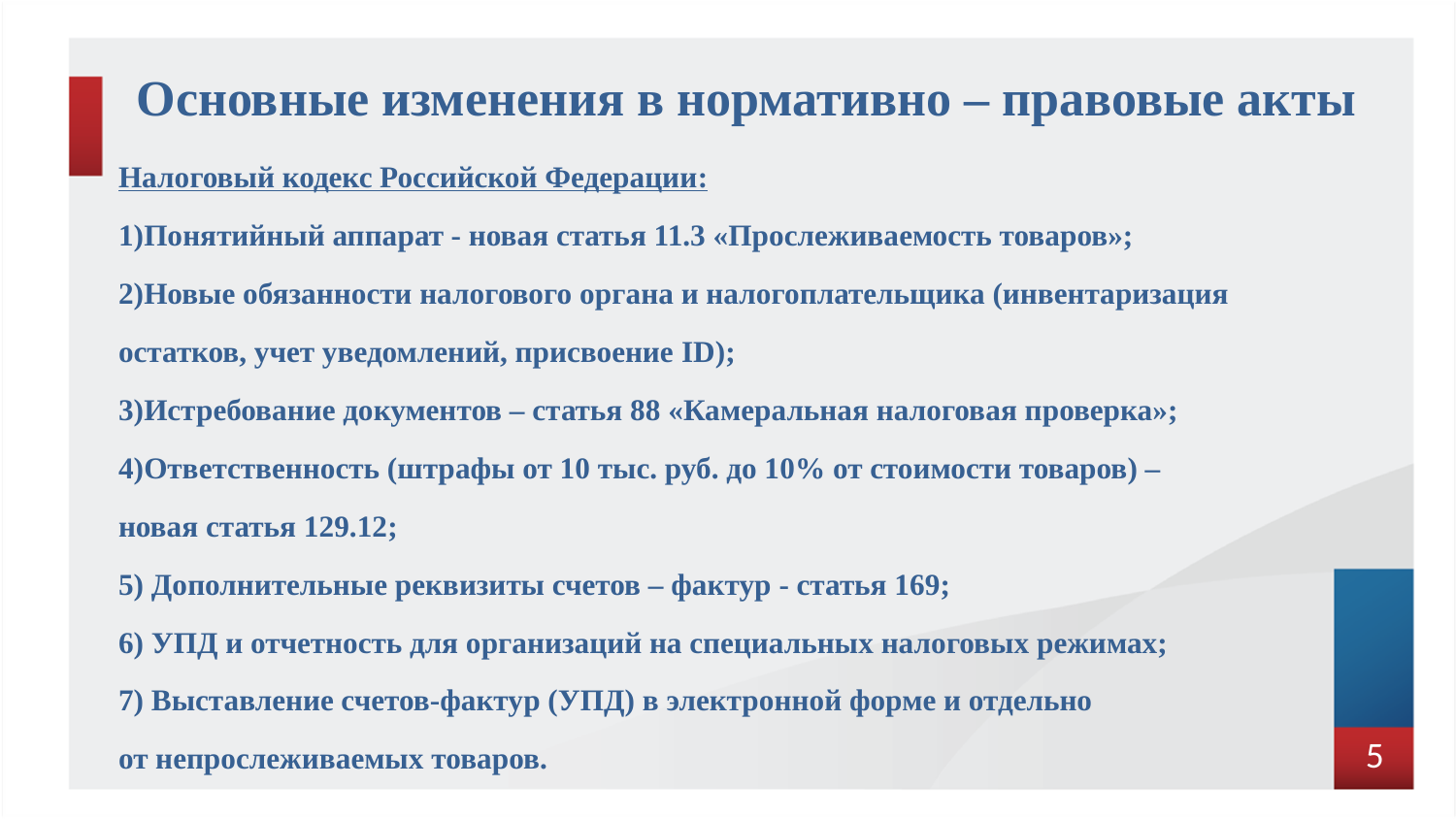

# Основные изменения в нормативно – правовые акты
Налоговый кодекс Российской Федерации:
Понятийный аппарат - новая статья 11.3 «Прослеживаемость товаров»;
Новые обязанности налогового органа и налогоплательщика (инвентаризация
остатков, учет уведомлений, присвоение ID);
Истребование документов – статья 88 «Камеральная налоговая проверка»;
Ответственность (штрафы от 10 тыс. руб. до 10% от стоимости товаров) –
новая статья 129.12;
5) Дополнительные реквизиты счетов – фактур - статья 169;
6) УПД и отчетность для организаций на специальных налоговых режимах;
7) Выставление счетов-фактур (УПД) в электронной форме и отдельно
от непрослеживаемых товаров.
5